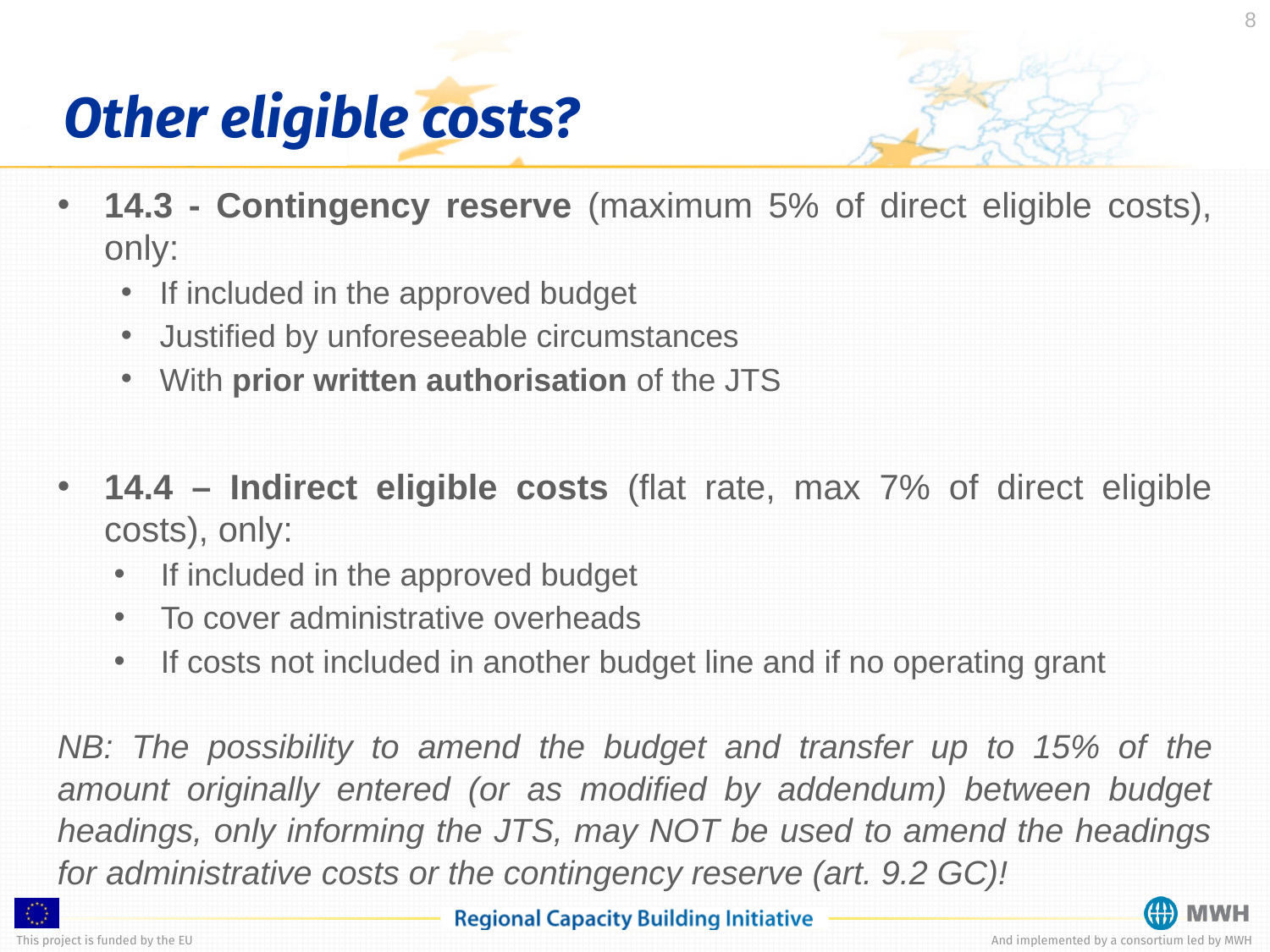

8
Other eligible costs?
14.3 - Contingency reserve (maximum 5% of direct eligible costs), only:
If included in the approved budget
Justified by unforeseeable circumstances
With prior written authorisation of the JTS

14.4 – Indirect eligible costs (flat rate, max 7% of direct eligible costs), only:
If included in the approved budget
To cover administrative overheads
If costs not included in another budget line and if no operating grant

NB: The possibility to amend the budget and transfer up to 15% of the amount originally entered (or as modified by addendum) between budget headings, only informing the JTS, may NOT be used to amend the headings for administrative costs or the contingency reserve (art. 9.2 GC)!